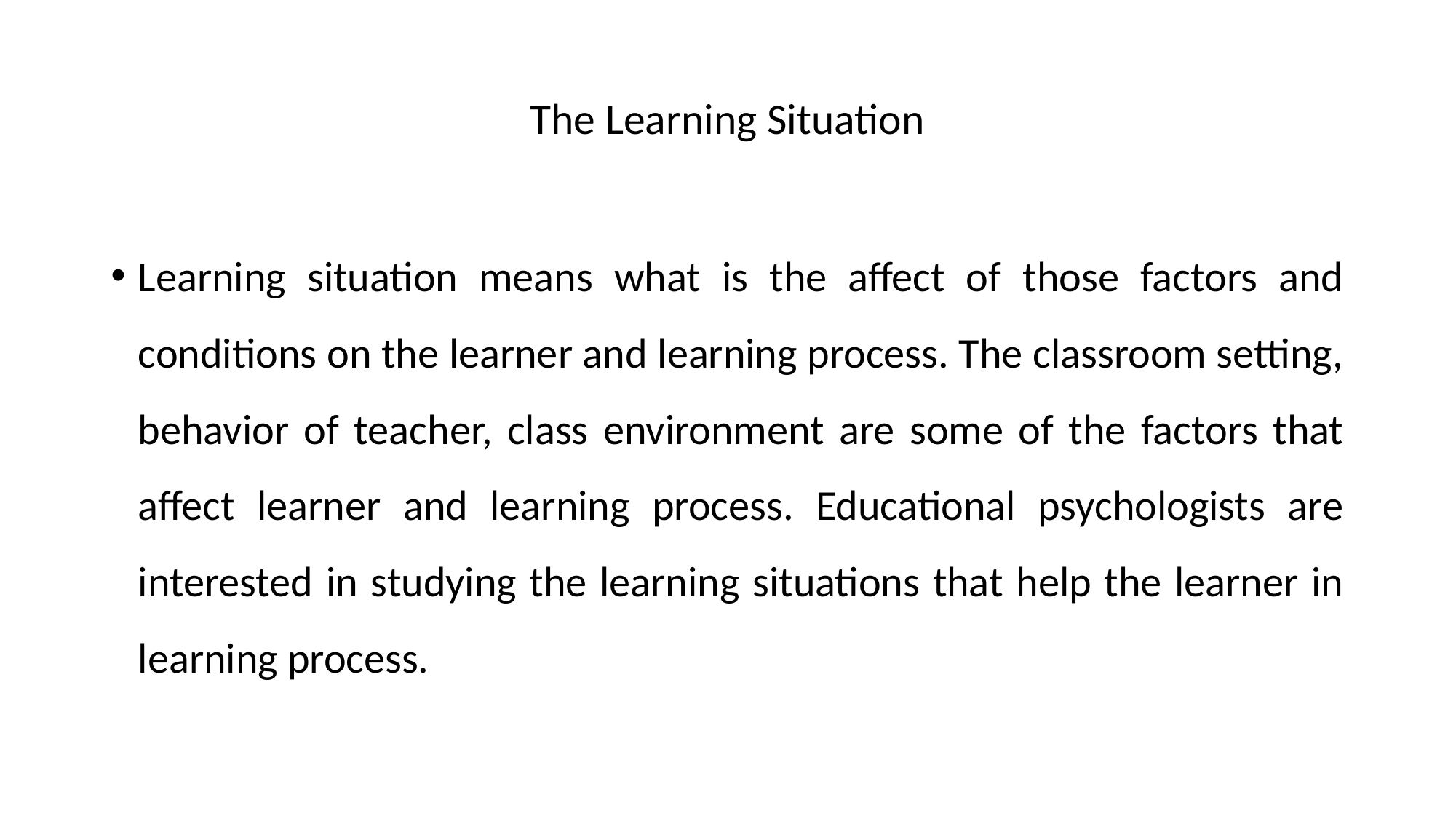

# The Learning Situation
Learning situation means what is the affect of those factors and conditions on the learner and learning process. The classroom setting, behavior of teacher, class environment are some of the factors that affect learner and learning process. Educational psychologists are interested in studying the learning situations that help the learner in learning process.